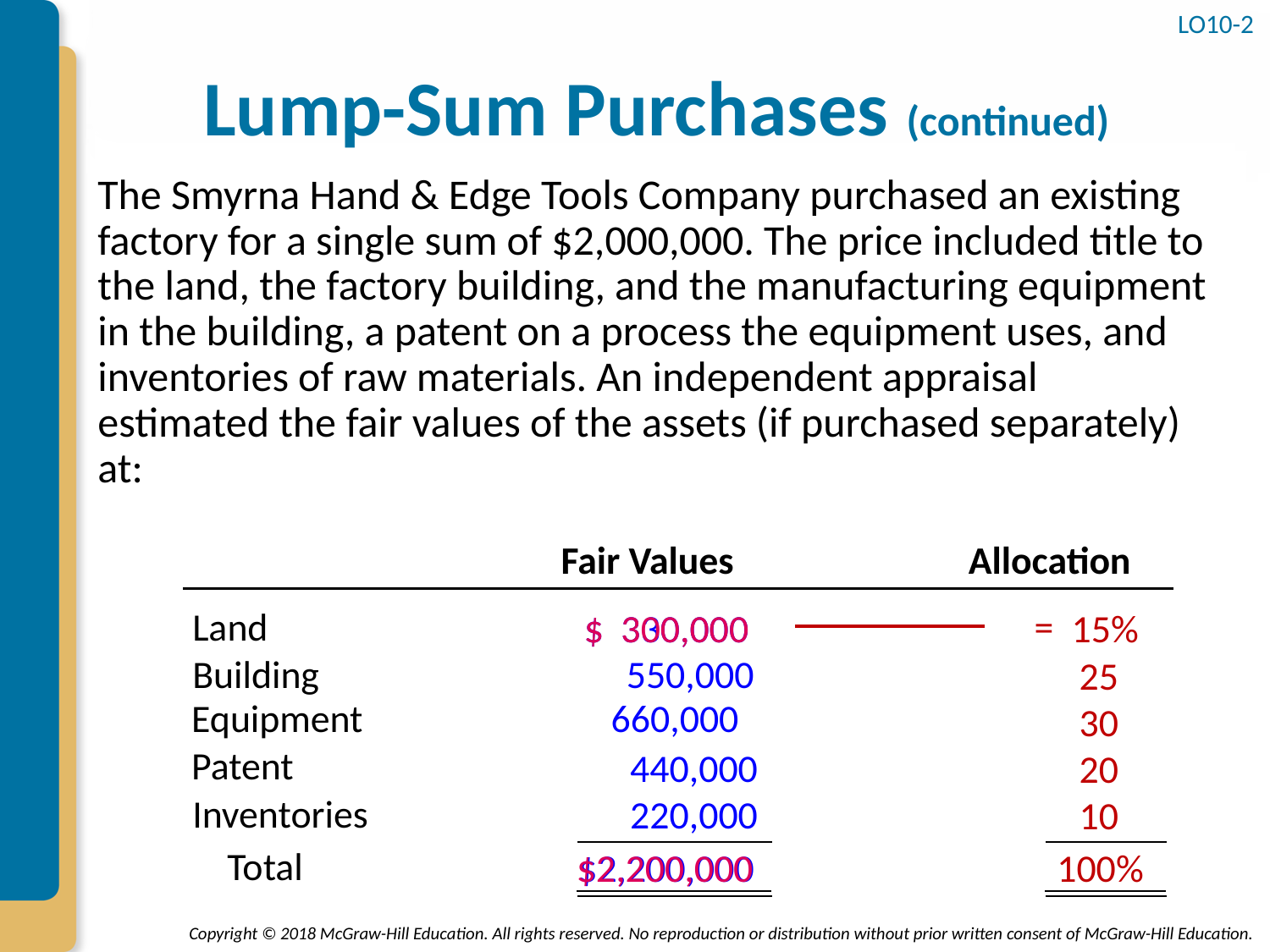

LO10-2
# Lump-Sum Purchases (continued)
The Smyrna Hand & Edge Tools Company purchased an existing factory for a single sum of $2,000,000. The price included title to the land, the factory building, and the manufacturing equipment in the building, a patent on a process the equipment uses, and inventories of raw materials. An independent appraisal estimated the fair values of the assets (if purchased separately) at:
Allocation
Fair Values
Land
=
$  330,000
$  300,000
   15%
Building
550,000
25
30
20
10
Equipment
        660,000
Patent
440,000
Inventories
220,000
    Total
$2,200,000
$2,200,000
100%